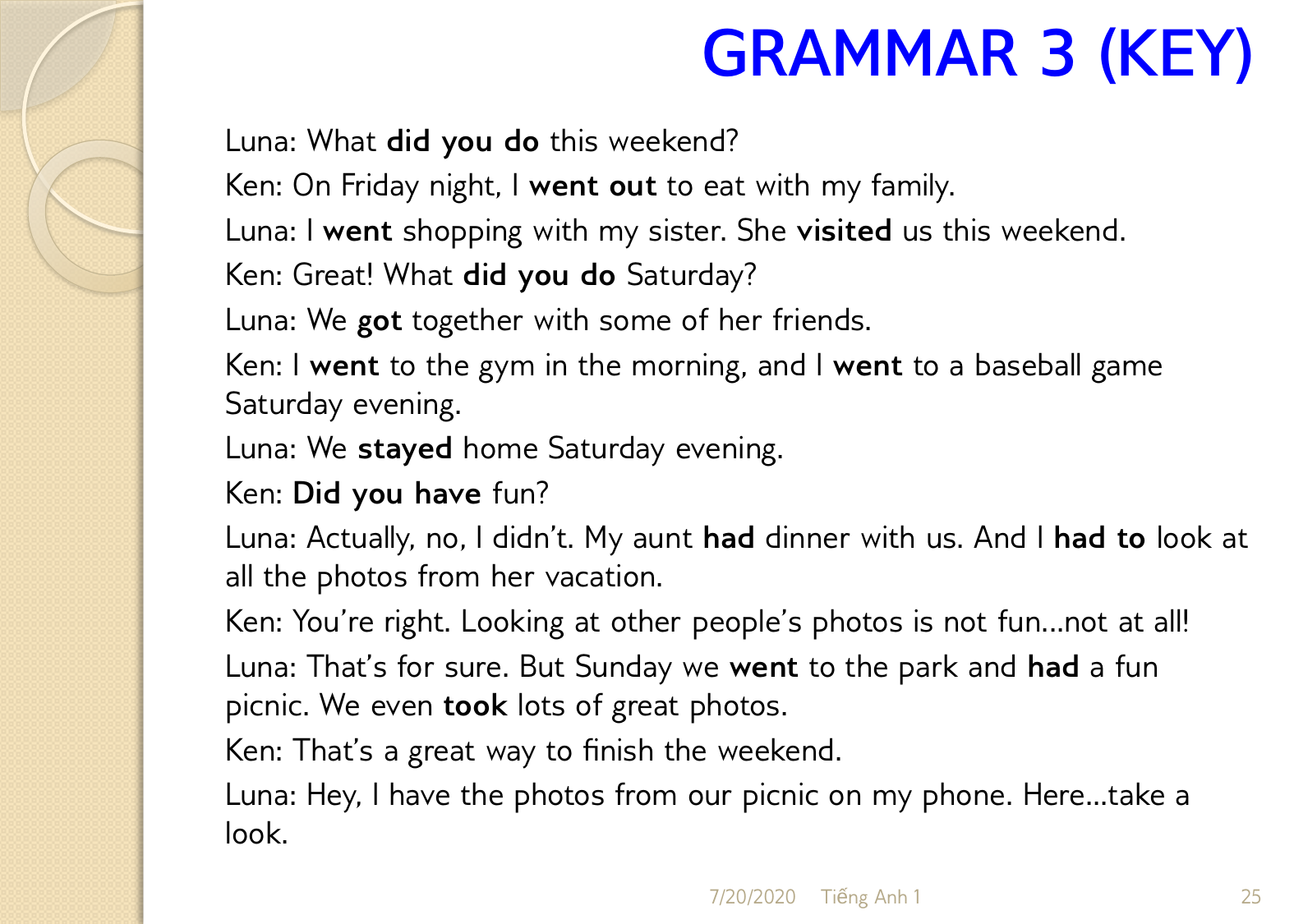

# GRAMMAR 3 (KEY)
Luna: What did you do this weekend?
Ken: On Friday night, I went out to eat with my family.
Luna: I went shopping with my sister. She visited us this weekend.
Ken: Great! What did you do Saturday?
Luna: We got together with some of her friends.
Ken: I went to the gym in the morning, and I went to a baseball game Saturday evening.
Luna: We stayed home Saturday evening.
Ken: Did you have fun?
Luna: Actually, no, I didn’t. My aunt had dinner with us. And I had to look at all the photos from her vacation.
Ken: You’re right. Looking at other people’s photos is not fun...not at all!
Luna: That’s for sure. But Sunday we went to the park and had a fun picnic. We even took lots of great photos.
Ken: That’s a great way to finish the weekend.
Luna: Hey, I have the photos from our picnic on my phone. Here...take a look.

7/20/2020
Tiếng Anh 1
25